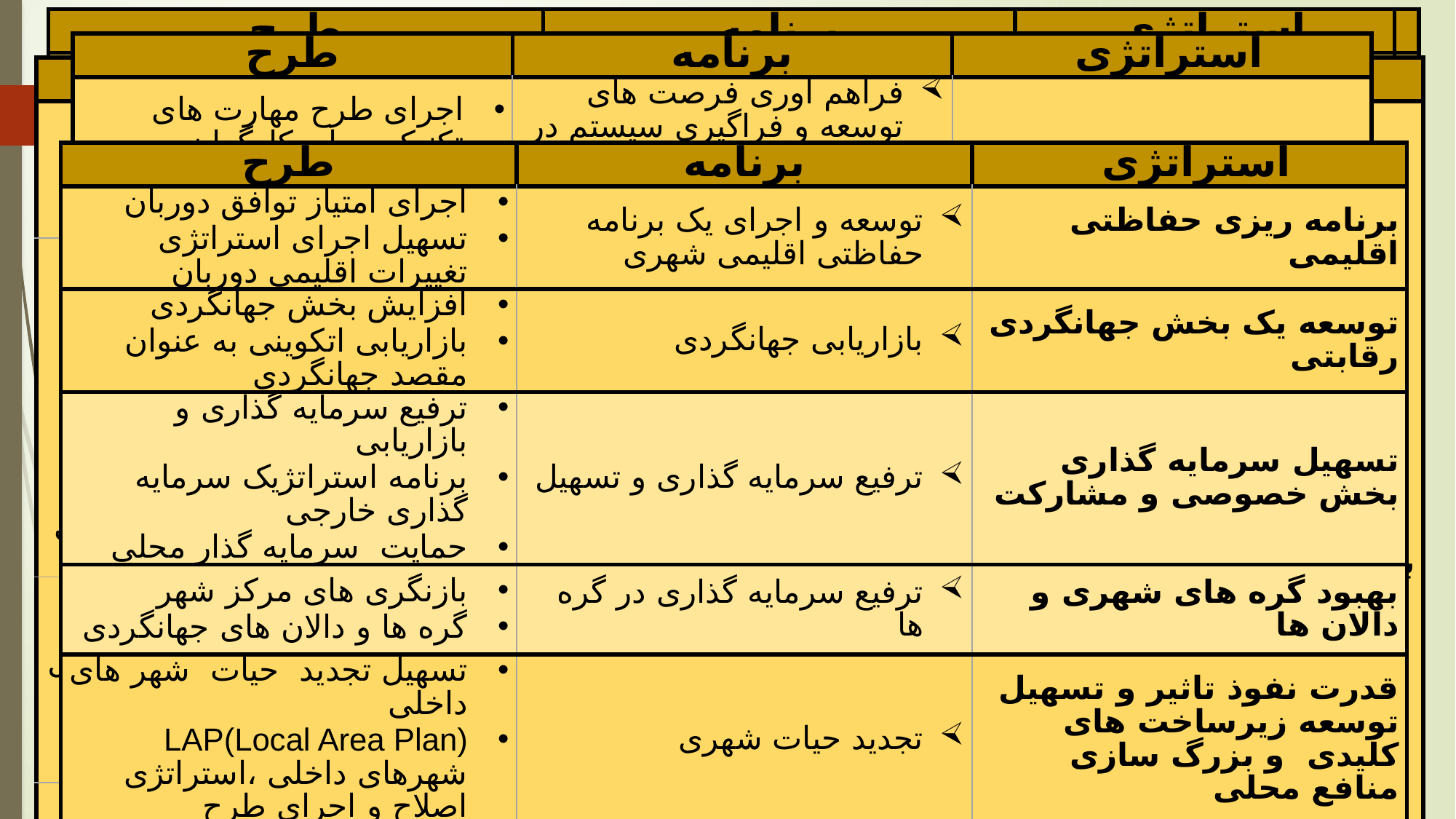

| طرح | برنامه | استراتژی |
| --- | --- | --- |
| حمایت از توسعه بخش خودرو حمایت از توسعه بخش شیمیایی حمایت از بخش دریایی حمایت از توسعه بخش پوشاک و پارچه حمایت از توسعه بخش زراعتی حمایت از توسعه بخش سبز | بخش های کلیدی که باعث ترویج رشد اقتصادی و ایجاد شغل میشود | سرمایه گذاری و توسعه بخش |
| فراهم اوری حمایت در اقتصاد غیر رسمی | مدیریت اقتصاد غیر رسمی |  |
| افزایش تسهیلات فراهم اوردن سکویی برای فروش محصولات | مدیریت محصولات جدید |  |
| مشارکت بخش های خصوصی و عمومی | توسعه سرمایه گذاری |  |
| ارتباطات و بازاریابی طرح های استراتژیک توسعه تماشاچی | حمایت از بازاریابی و فیلم های محلی و اقتصاد رسانه ای دیجتال |  |
| به روز رسانی مسکن غیر رسمی تهیه خدمات برای به روز رسانی مسکن غیر رسمی دسترسی به زمین برای مسکن سازی اعطای تسهیلات مسکن | توسعه مجتمع مسکونی جدید | زیر ساخت و نیاز های خدمات خانگی |
| مدیریت هتل ها | استراتژی خانه های اجاره ای |  |
| تسهیلات مالی | تسهیلات سند دار کردن خانه ها |  |
| تاسیس برنامه مدیریت دارایی | مدیریت دارایی |  |
# استراتژی، برنامه، طرح
| طرح | برنامه | استراتژی |
| --- | --- | --- |
| برنامه توسعه یافته محیطی برنامه بالابردن درآمد تسهیل فرایند برنامه ریزی شهری | هماهنگی و اجرای پروژه ها ABM (Area Based Management) | مدیریت ناحیه ABM |
| گرداوری و انجام بودجه بندی که به صرفه و کارآمد است گرداوری و انجام بودجه بندی 3 ساله که کارآمد باشد و در موازات استراتژی مالی باشد | گرداوری و به روز رسانی سالانه درآمد | بودجه بندی پایدار و استراتژیک |
| تصحیح مدل های مالی و پروژه های به روزرسانی شده جمع بندی بودجه متناسب با سیاست | بودجه برای نگهداری |  |
| بهینه سازی سرمایه | جستجو برای بازگشت حداکثر فرصت های سرمایه گذاری | مدیریت مالی و گزارش ان |
| ارتقای کیفیت و اداره ی مناسب خدمات سلامت با استفاده از کلینک ها و مراکز پزشکی | ارائه خدمات با کیفیت عالی | سلامت شهروندان |
| توسعه برنامه های توسعه محیطی ، دیده بانی، مطابق با استاندارد های سلامت | بالابردن ارائه خدمات سلامت |  |
| تست hiv | کاهش ایدز |  |
| طرح | برنامه | استراتژی |
| --- | --- | --- |
| اجرای طرح مهارت های تکنیکی برای کارگران | فراهم اوری فرصت های توسعه و فراگیری سیستم در محل کار | توسعه انسانی |
| توسعه فراگیر و سیاست شهری | تسهیل برنامه های مهارتی محل کار |  |
| اجرای برنامه گنجایش حکومتی | افزایش گنجایش بخش عمومی برای توسعه ارائه خدمات |  |
| استاندارد انسانی مدیریت استعدادی | فراهم آوری نیروی انسانی | برنامه ریزی انسانی |
| تساوی کارگری | دگر سازی سازمانی |  |
| انجمن hiv | کاهش عفونت های جدید ایدز | سلامت انسانی در محل کار |
| استخر کتابخانه زمین ورزشی | زیرساخت های اجتماعی | توسعه زیرساخت ها ی بنیادی برای مشارکت اجتماعی |
| فراهم اوری رسیدگی های قانونی و موثر ترفیع حق انسانی و قاعده ی خوب حکومتی در منطقه | ساخت یک سازمان مورد قبول و خوب | ساخت یک اداره ی موثر و کارآمد |
| زیرساخت شبکه رادیو تلفن بی سیم و با سیم وشبکه گسترده ی نت | سرویس های اینترنتی و الکترونیکی و ارتباطی |  |
| طرح | برنامه | استراتژی |
| --- | --- | --- |
| برنامه جلوگیری از جرم برنامه ریزی و طرح ترافیک انجام استراتژی اعمال قانون | جلوگیری از جرم مدیریت ترافیک و انجام آیین‌نامه ها | بهبود ایمنی شهروندان |
| برنامه ریزی و انجام فعالیت های وابسته به سیاست اجتماعی برای حمایت از جلوگیری از جرم در موازات با برنامه های ایمنی انجام موثر برنامه های توسعه یافته اجتمعی برنامه ریزی و انجام فعالیت های وابسته به مشارکت جمعی در ایمنی شهر | انجام استراتژی های جلوگیری از جرم و مدیریت ایمنی |  |
| جمع بندی و اجرای برنامه های مدیریت بحران نصب دوربین برای ناحیه شمال و جنوب و غرب و مرکز برنامه امادگی جامعه در خصوص بحران ها | بهبود ایمنی در ناحیه ی اتکوینی در حمایت از خدمات ضروری |  |
| برنامه جایگزین سریع پاسخگو به شرایط بازدید مدارس از مراکز ا اتش نشانی ارائه تسهیلات اتشنشانی ساخت ایستگاه های اتش نشانی | کاهش سوانح اتش سوزی |  |
13
| طرح | برنامه | استراتژی |
| --- | --- | --- |
| اجرای امتیاز توافق دوربان تسهیل اجرای استراتژی تغییرات اقلیمی دوربان | توسعه و اجرای یک برنامه حفاظتی اقلیمی شهری | برنامه ریزی حفاظتی اقلیمی |
| افزایش بخش جهانگردی بازاریابی اتکوینی به عنوان مقصد جهانگردی | بازاریابی جهانگردی | توسعه یک بخش جهانگردی رقابتی |
| ترفیع سرمایه گذاری و بازاریابی برنامه استراتژیک سرمایه گذاری خارجی حمایت سرمایه گذار محلی | ترفیع سرمایه گذاری و تسهیل | تسهیل سرمایه گذاری بخش خصوصی و مشارکت |
| بازنگری های مرکز شهر گره ها و دالان های جهانگردی | ترفیع سرمایه گذاری در گره ها | بهبود گره های شهری و دالان ها |
| تسهیل تجدید حیات شهر های داخلی LAP(Local Area Plan) شهرهای داخلی ،استراتژی اصلاح و اجرای طرح | تجدید حیات شهری | قدرت نفوذ تاثیر و تسهیل توسعه زیرساخت های کلیدی و بزرگ سازی منافع محلی |
| توسعه همسایگی توسعه روستایی | تضمین توسعه شهری | تسهیل معیشت |